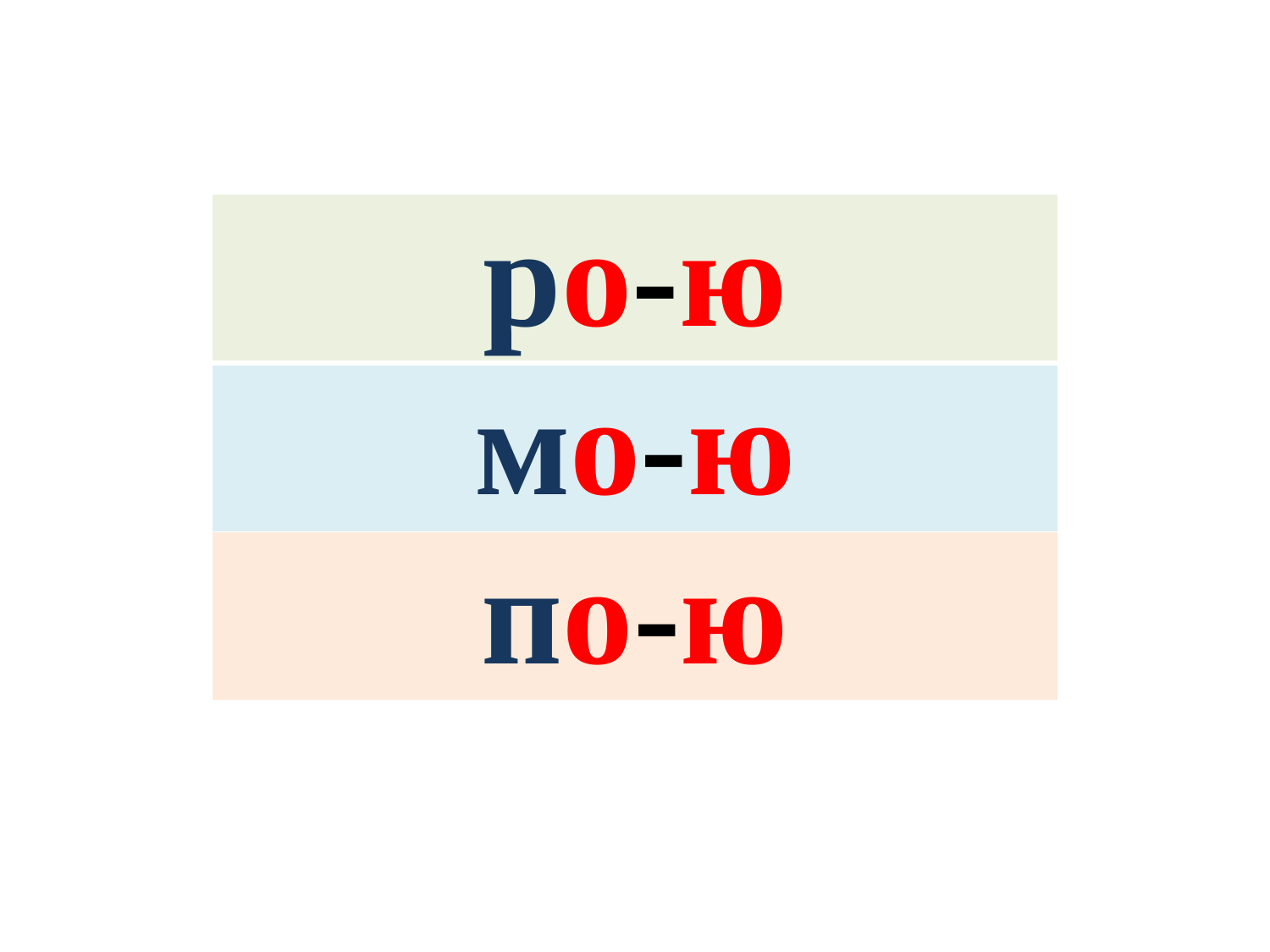

| ро-ю |
| --- |
| мо-ю |
| по-ю |